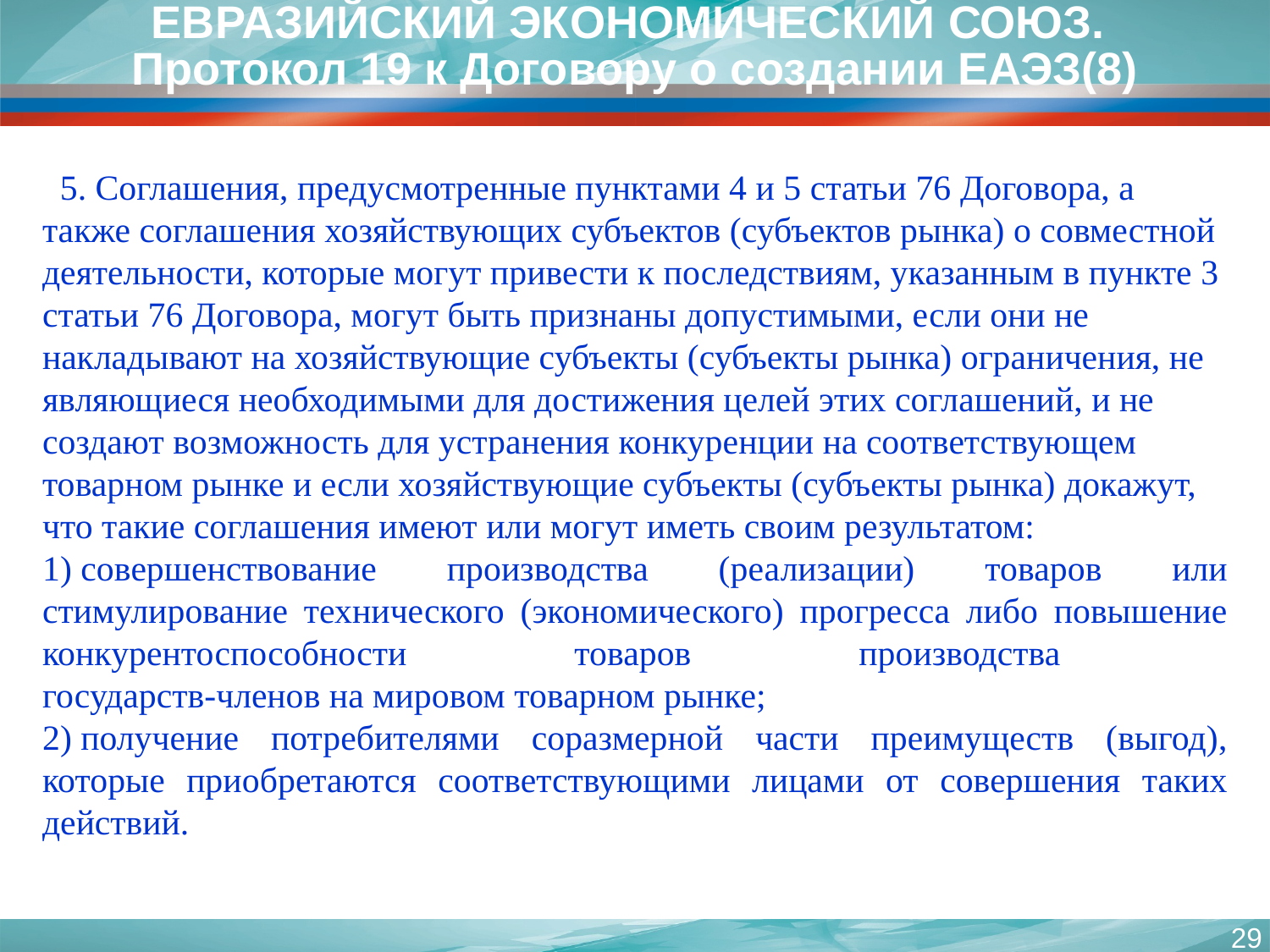

ЕВРАЗИЙСКИЙ ЭКОНОМИЧЕСКИЙ СОЮЗ.
Протокол 19 к Договору о создании ЕАЭЗ(8)
55. Соглашения, предусмотренные пунктами 4 и 5 статьи 76 Договора, а также соглашения хозяйствующих субъектов (субъектов рынка) о совместной деятельности, которые могут привести к последствиям, указанным в пункте 3 статьи 76 Договора, могут быть признаны допустимыми, если они не накладывают на хозяйствующие субъекты (субъекты рынка) ограничения, не являющиеся необходимыми для достижения целей этих соглашений, и не создают возможность для устранения конкуренции на соответствующем товарном рынке и если хозяйствующие субъекты (субъекты рынка) докажут, что такие соглашения имеют или могут иметь своим результатом:
1) совершенствование производства (реализации) товаров или стимулирование технического (экономического) прогресса либо повышение конкурентоспособности товаров производства
государств-членов на мировом товарном рынке;
2) получение потребителями соразмерной части преимуществ (выгод), которые приобретаются соответствующими лицами от совершения таких действий.
29